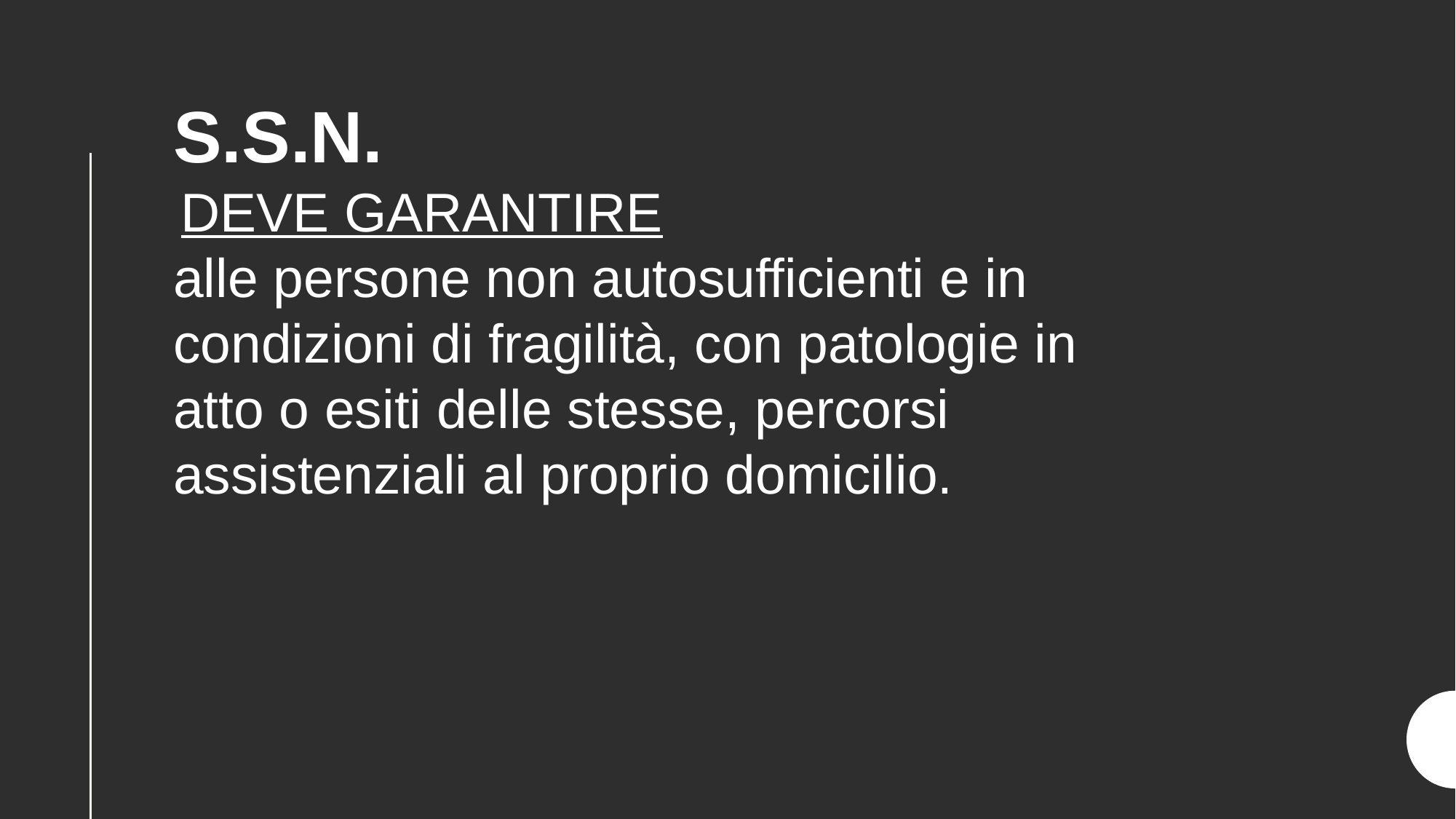

S.S.N.
 DEVE GARANTIRE
alle persone non autosufficienti e in condizioni di fragilità, con patologie in atto o esiti delle stesse, percorsi assistenziali al proprio domicilio.